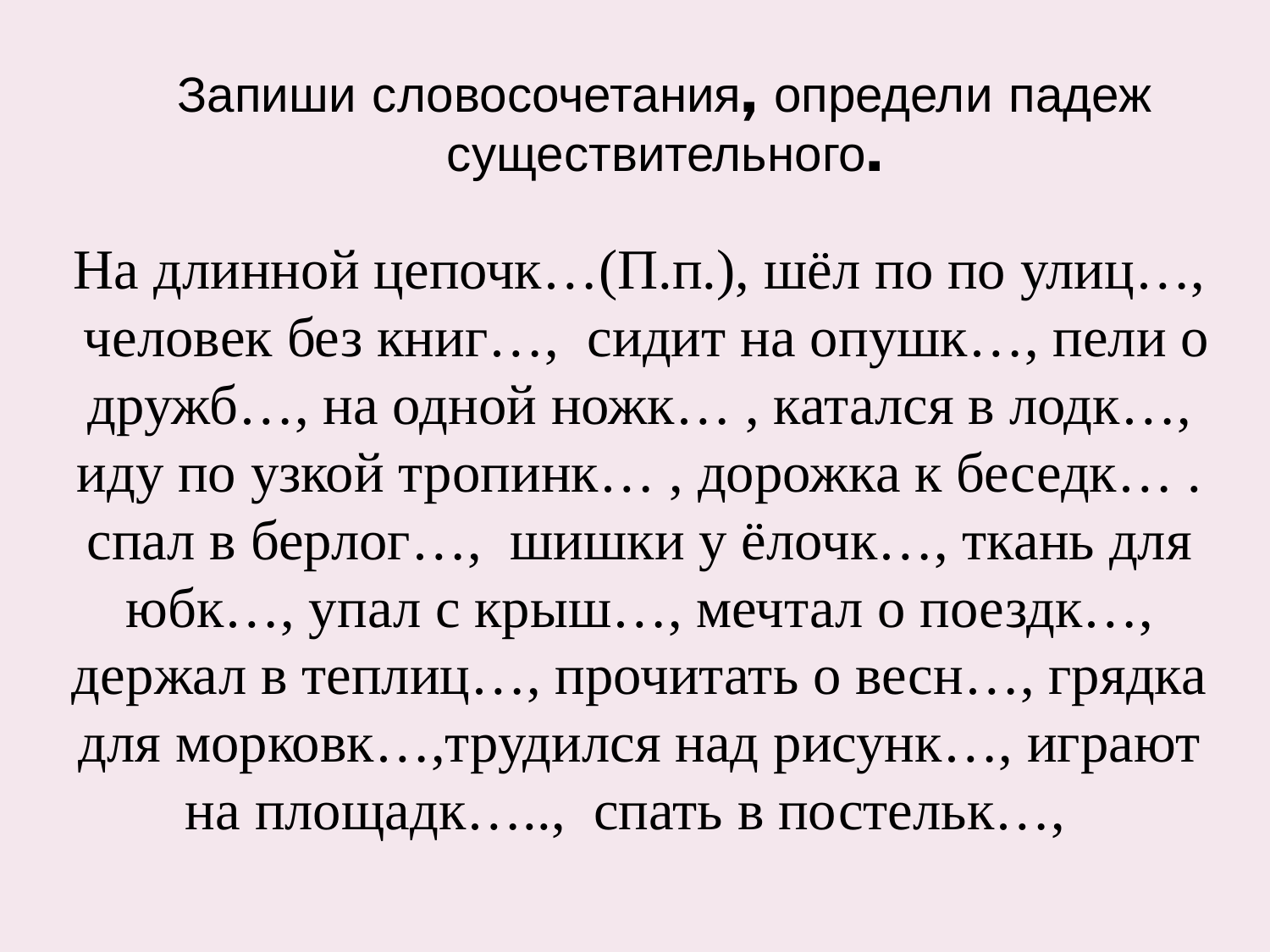

Запиши словосочетания, определи падеж существительного.

На длинной цепочк…(П.п.), шёл по по улиц…,  человек без книг…,  сидит на опушк…, пели о дружб…, на одной ножк… , катался в лодк…, иду по узкой тропинк… , дорожка к беседк… . спал в берлог…,  шишки у ёлочк…, ткань для юбк…, упал с крыш…, мечтал о поездк…, держал в теплиц…, прочитать о весн…, грядка для морковк…,трудился над рисунк…, играют на площадк…..,  спать в постельк…,